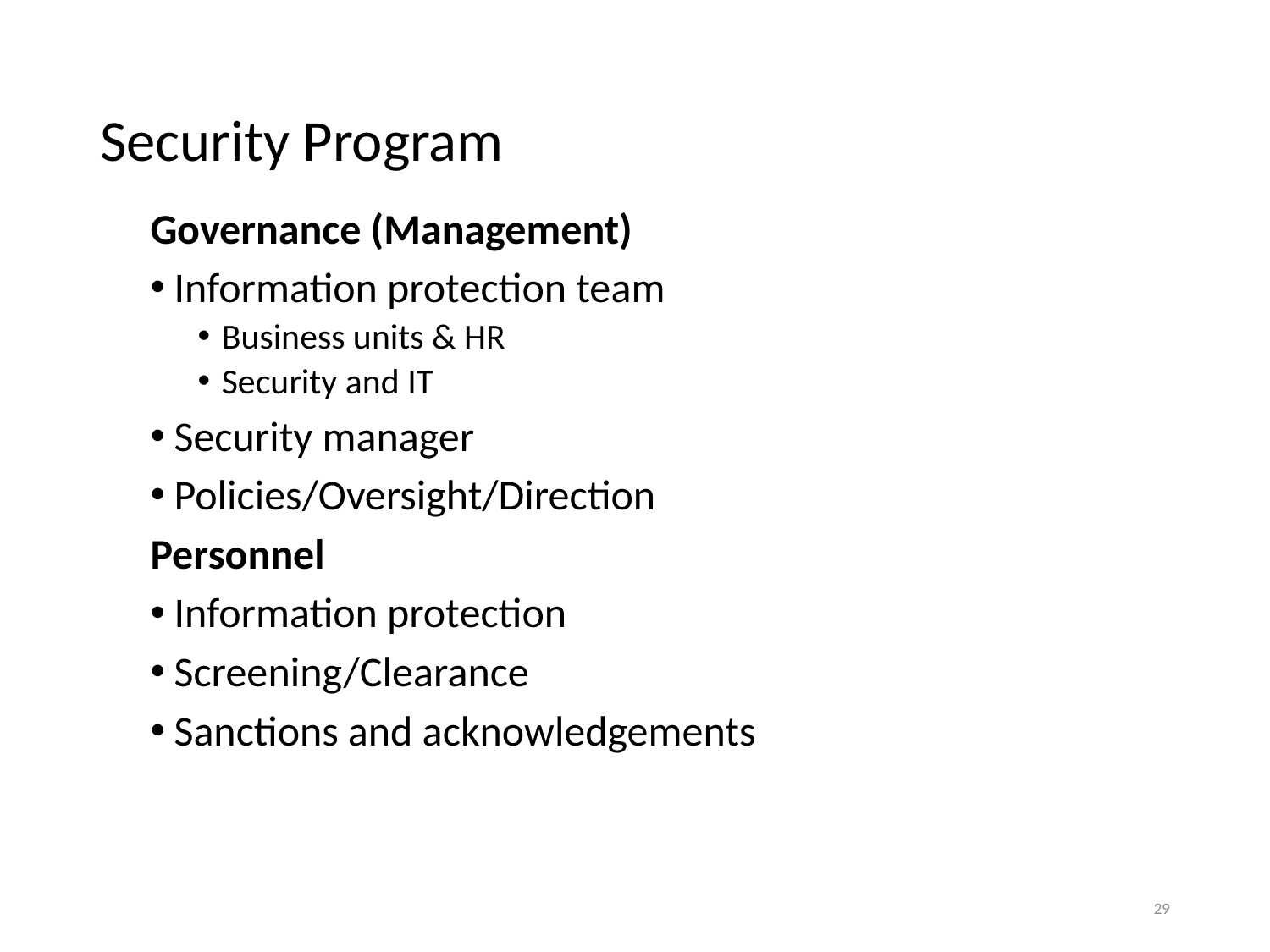

# Security Program
Governance (Management)
Information protection team
Business units & HR
Security and IT
Security manager
Policies/Oversight/Direction
Personnel
Information protection
Screening/Clearance
Sanctions and acknowledgements

29